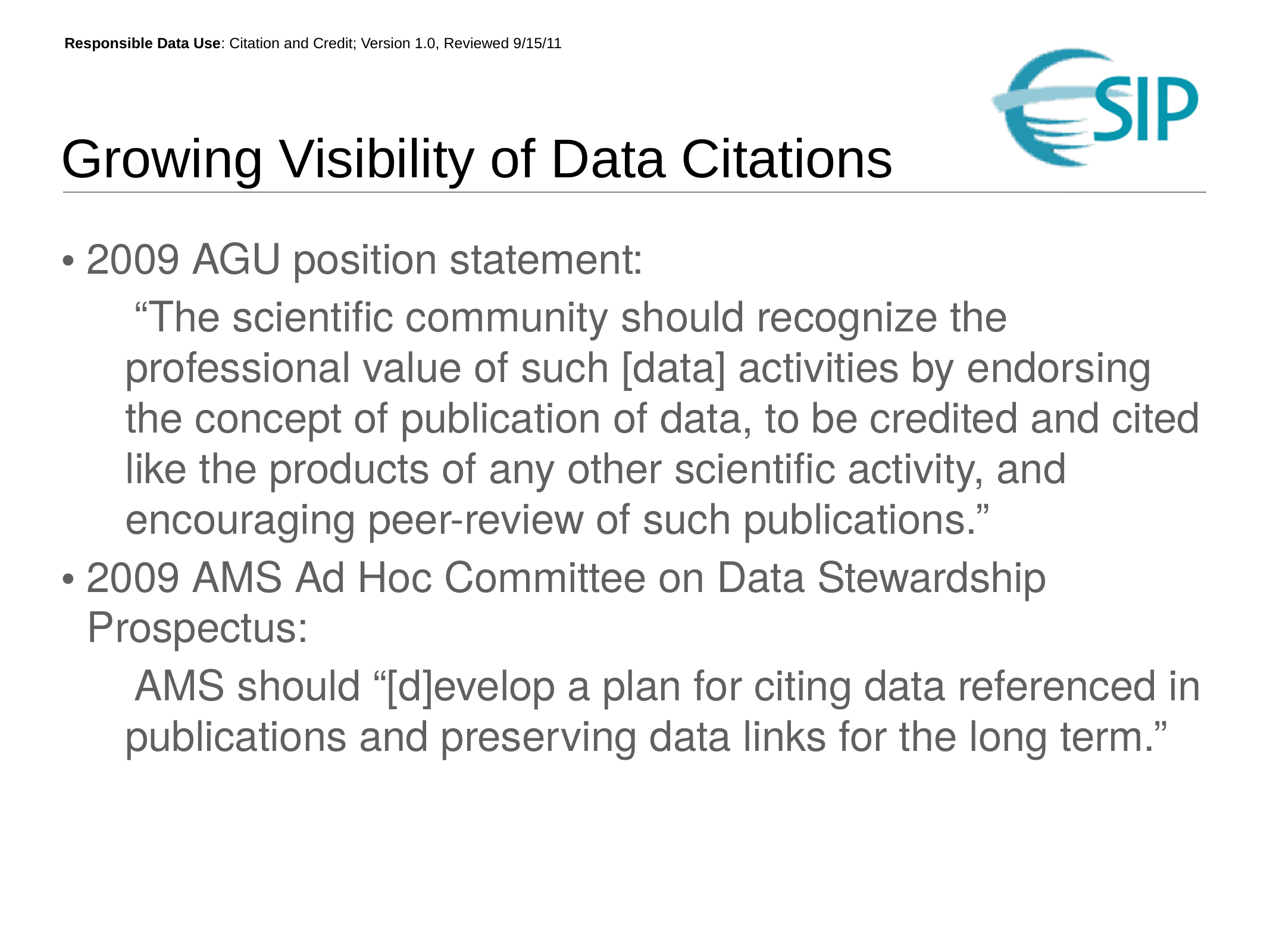

# Growing Visibility of Data Citations
2009 AGU position statement:
   “The scientific community should recognize the professional value of such [data] activities by endorsing the concept of publication of data, to be credited and cited like the products of any other scientific activity, and encouraging peer-review of such publications.”
2009 AMS Ad Hoc Committee on Data Stewardship Prospectus:
   AMS should “[d]evelop a plan for citing data referenced in publications and preserving data links for the long term.”